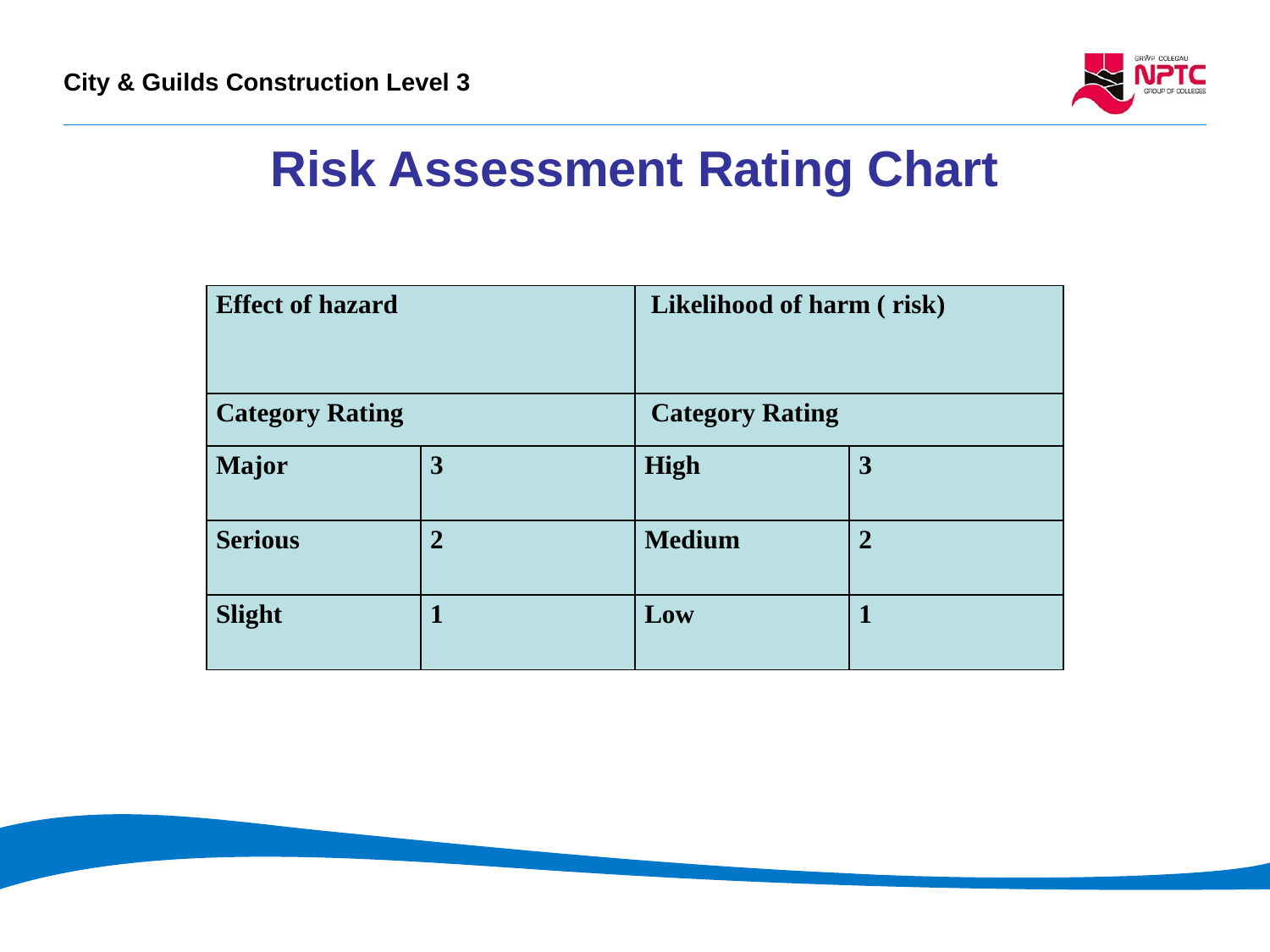

# Risk Assessment Rating Chart
| Effect of hazard |  | Likelihood of harm ( risk) |  |
| --- | --- | --- | --- |
| Category Rating |  | Category Rating |  |
| Major | 3 | High | 3 |
| Serious | 2 | Medium | 2 |
| Slight | 1 | Low | 1 |